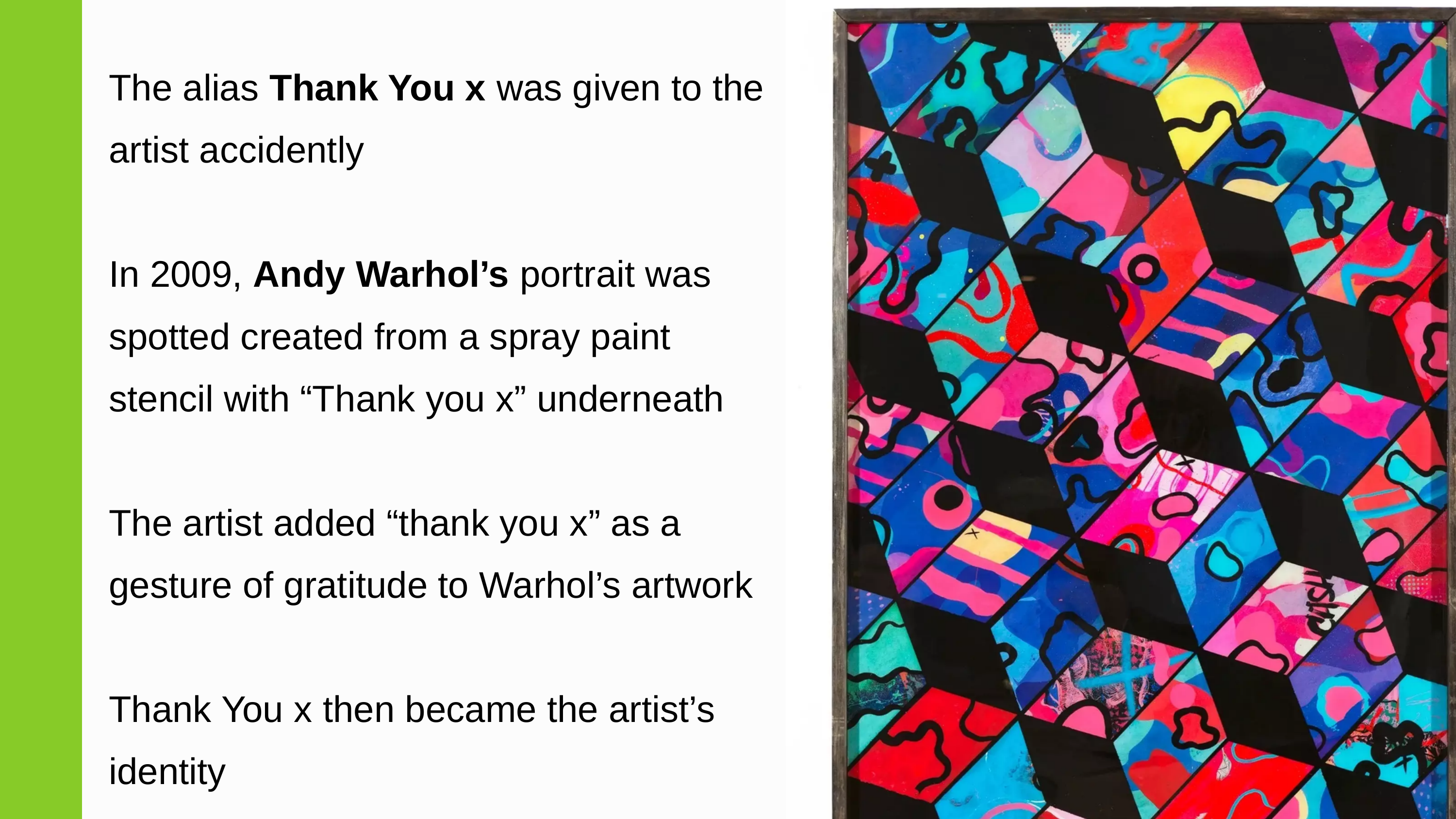

The alias Thank You x was given to the artist accidently

In 2009, Andy Warhol’s portrait was spotted created from a spray paint stencil with “Thank you x” underneath

The artist added “thank you x” as a gesture of gratitude to Warhol’s artwork

Thank You x then became the artist’s identity